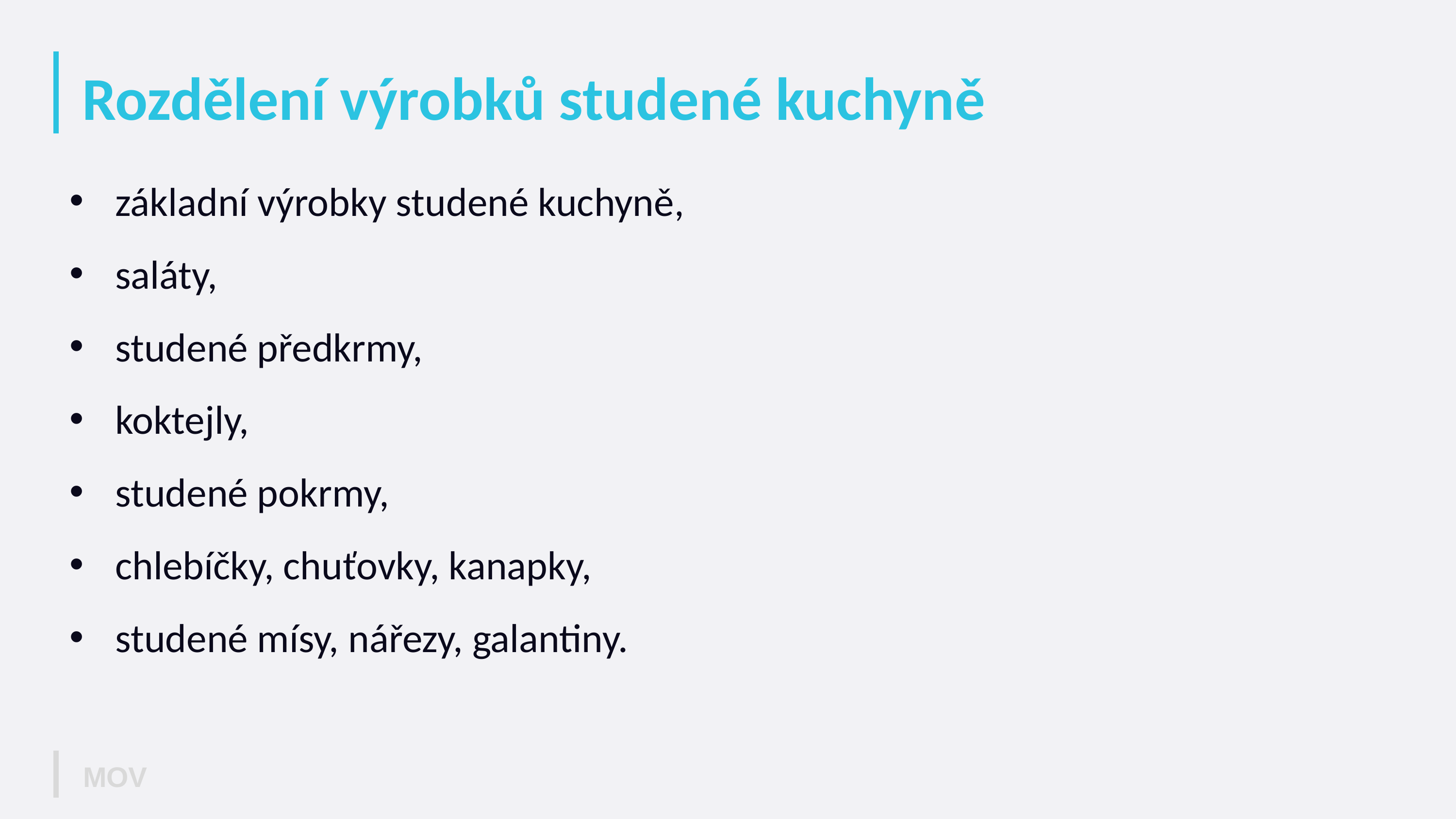

# Rozdělení výrobků studené kuchyně
základní výrobky studené kuchyně,
saláty,
studené předkrmy,
koktejly,
studené pokrmy,
chlebíčky, chuťovky, kanapky,
studené mísy, nářezy, galantiny.